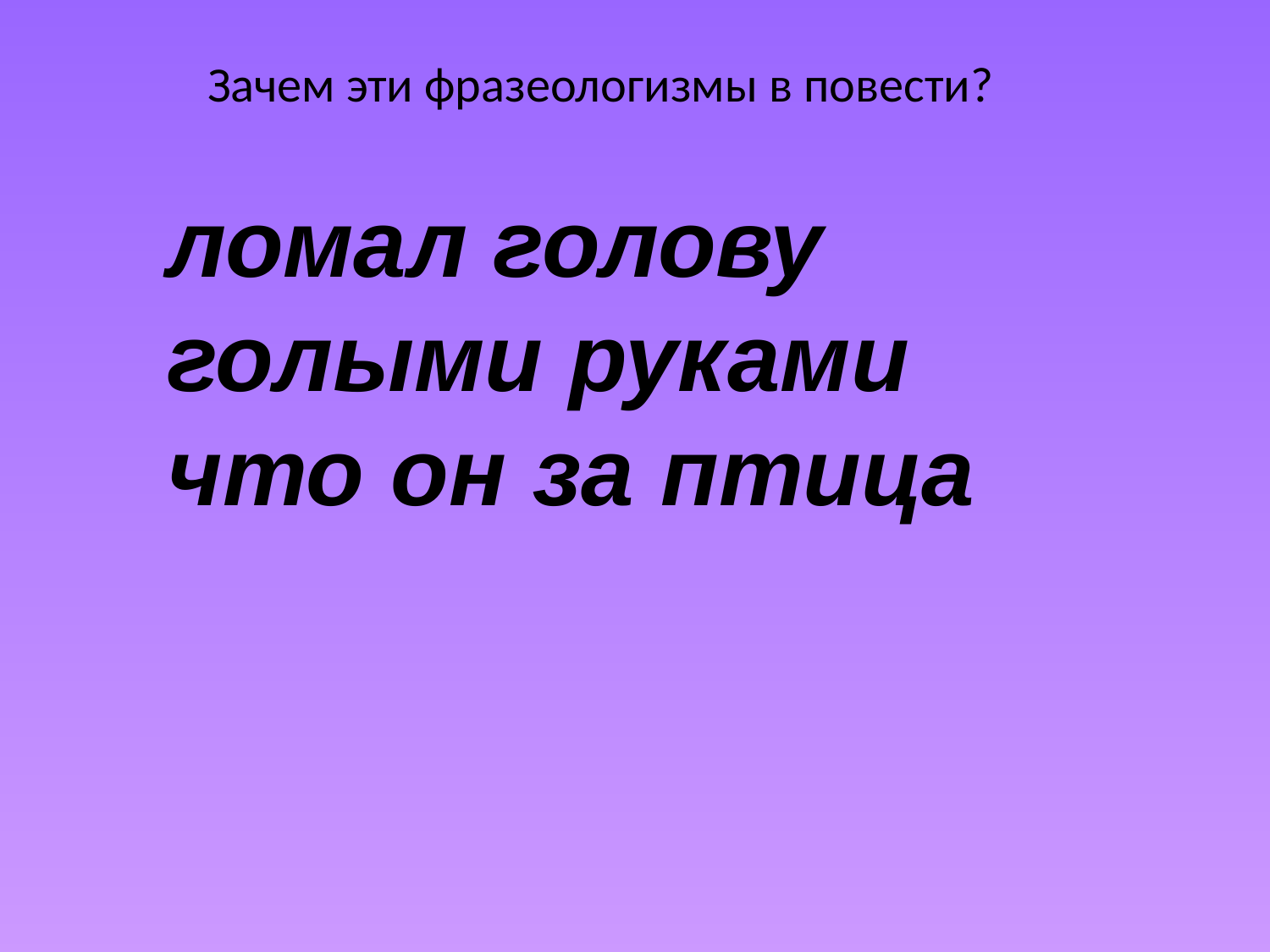

Зачем эти фразеологизмы в повести?
ломал голову
голыми руками
что он за птица